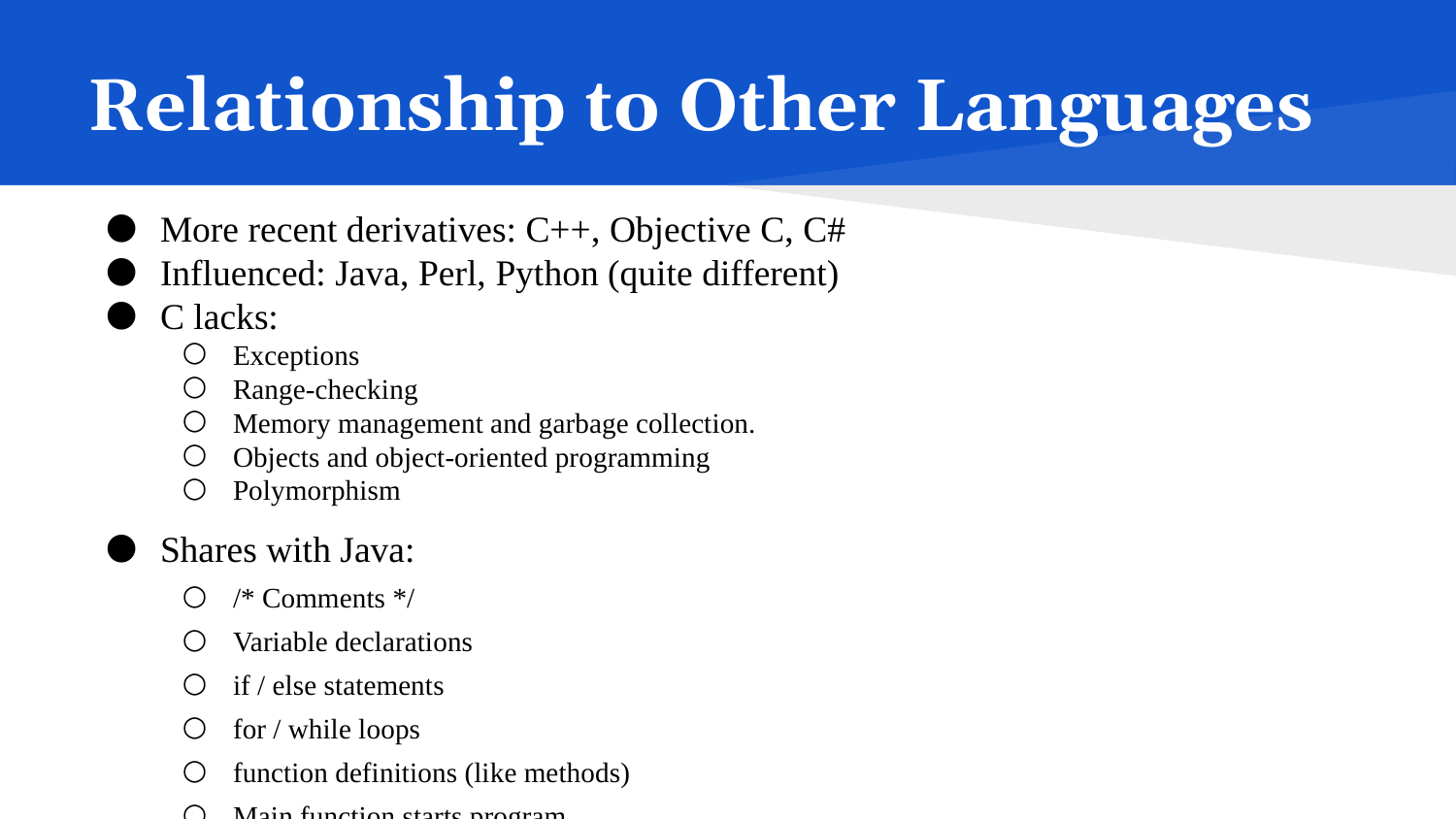

# Relationship to Other Languages
More recent derivatives: C++, Objective C, C#
Influenced: Java, Perl, Python (quite different)
C lacks:
Exceptions
Range-checking
Memory management and garbage collection.
Objects and object-oriented programming
Polymorphism
Shares with Java:
/* Comments */
Variable declarations
if / else statements
for / while loops
function definitions (like methods)
Main function starts program